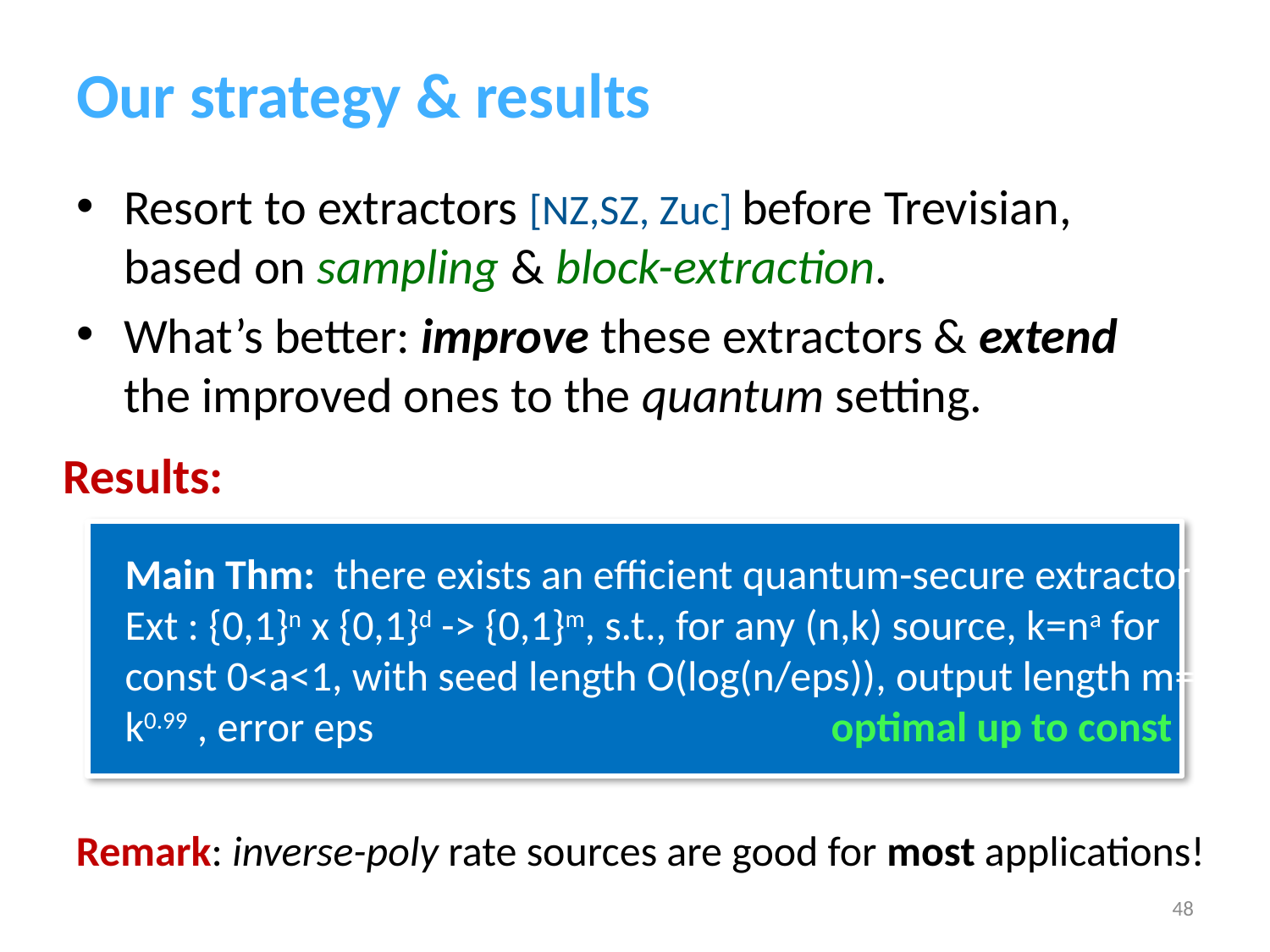

# Our strategy & results
Resort to extractors [NZ,SZ, Zuc] before Trevisian, based on sampling & block-extraction.
What’s better: improve these extractors & extend the improved ones to the quantum setting.
Results:

Main Thm:  there exists an efficient quantum-secure extractor
Ext : {0,1}n x {0,1}d -> {0,1}m, s.t., for any (n,k) source, k=na for
const 0<a<1, with seed length O(log(n/eps)), output length m=
k0.99 , error eps                                                optimal up to const
Remark: inverse-poly rate sources are good for most applications!
48